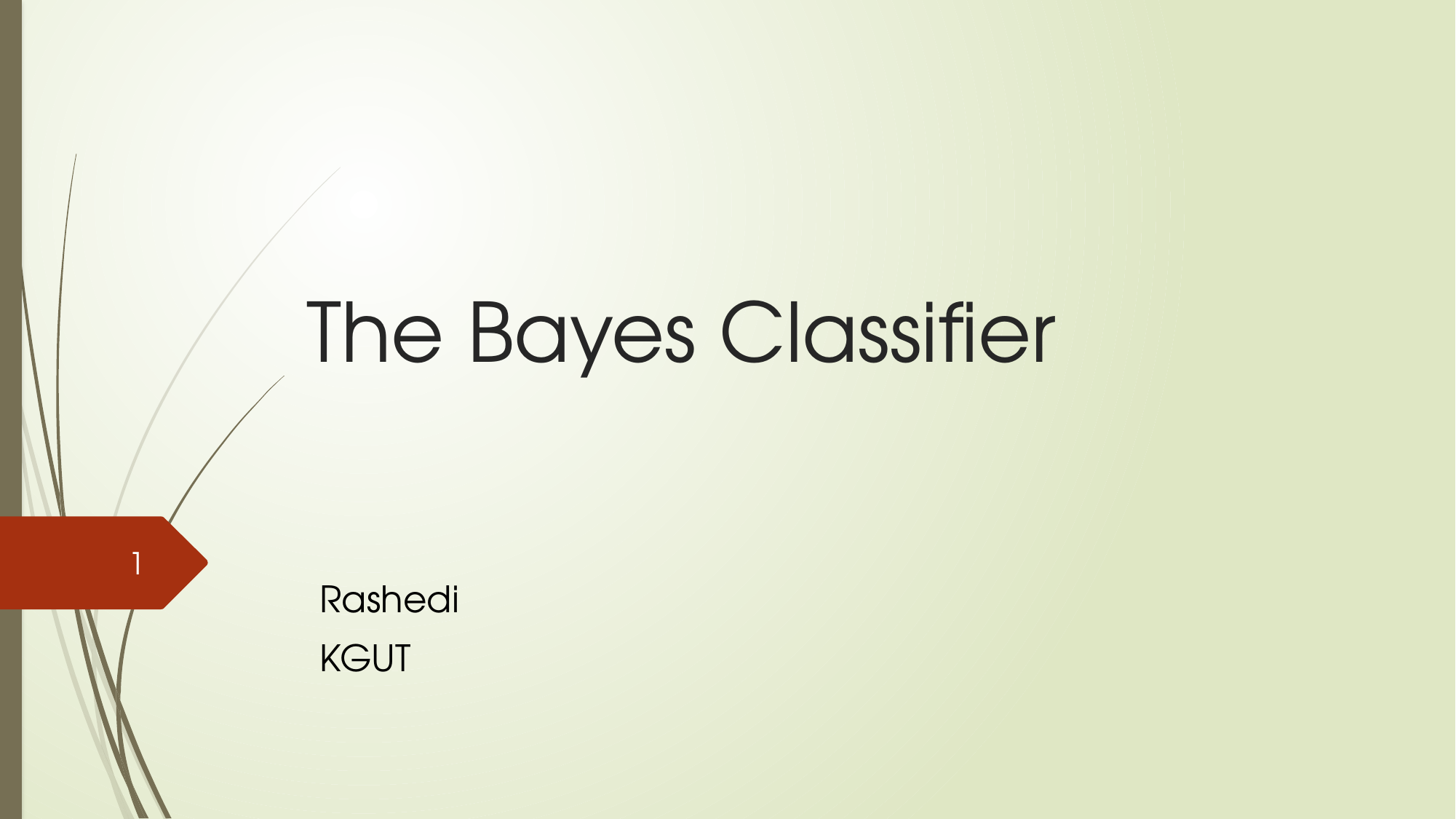

# The Bayes Classifier
1
Rashedi
KGUT